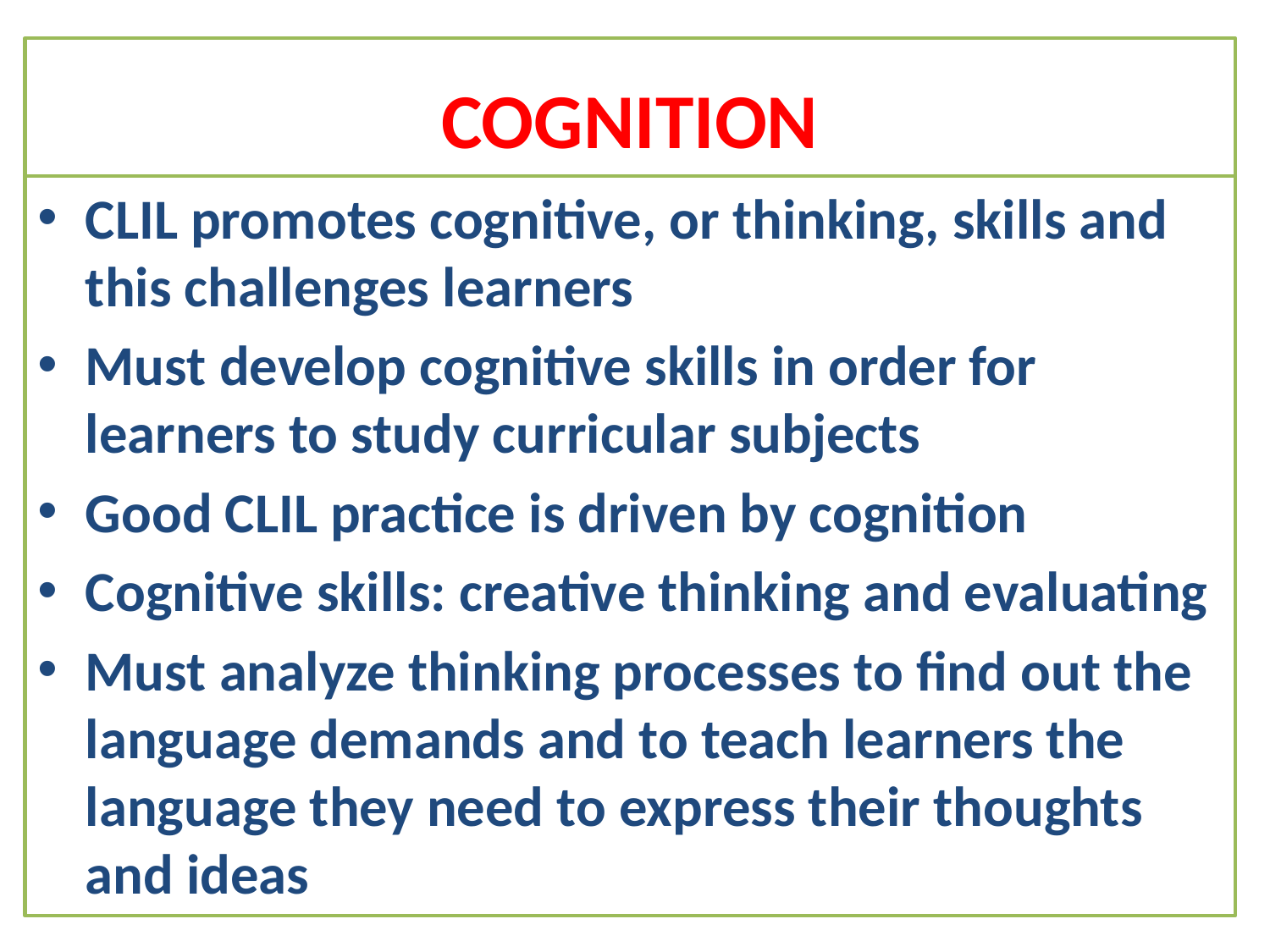

# COGNITION
CLIL promotes cognitive, or thinking, skills and this challenges learners
Must develop cognitive skills in order for learners to study curricular subjects
Good CLIL practice is driven by cognition
Cognitive skills: creative thinking and evaluating
Must analyze thinking processes to find out the language demands and to teach learners the language they need to express their thoughts and ideas